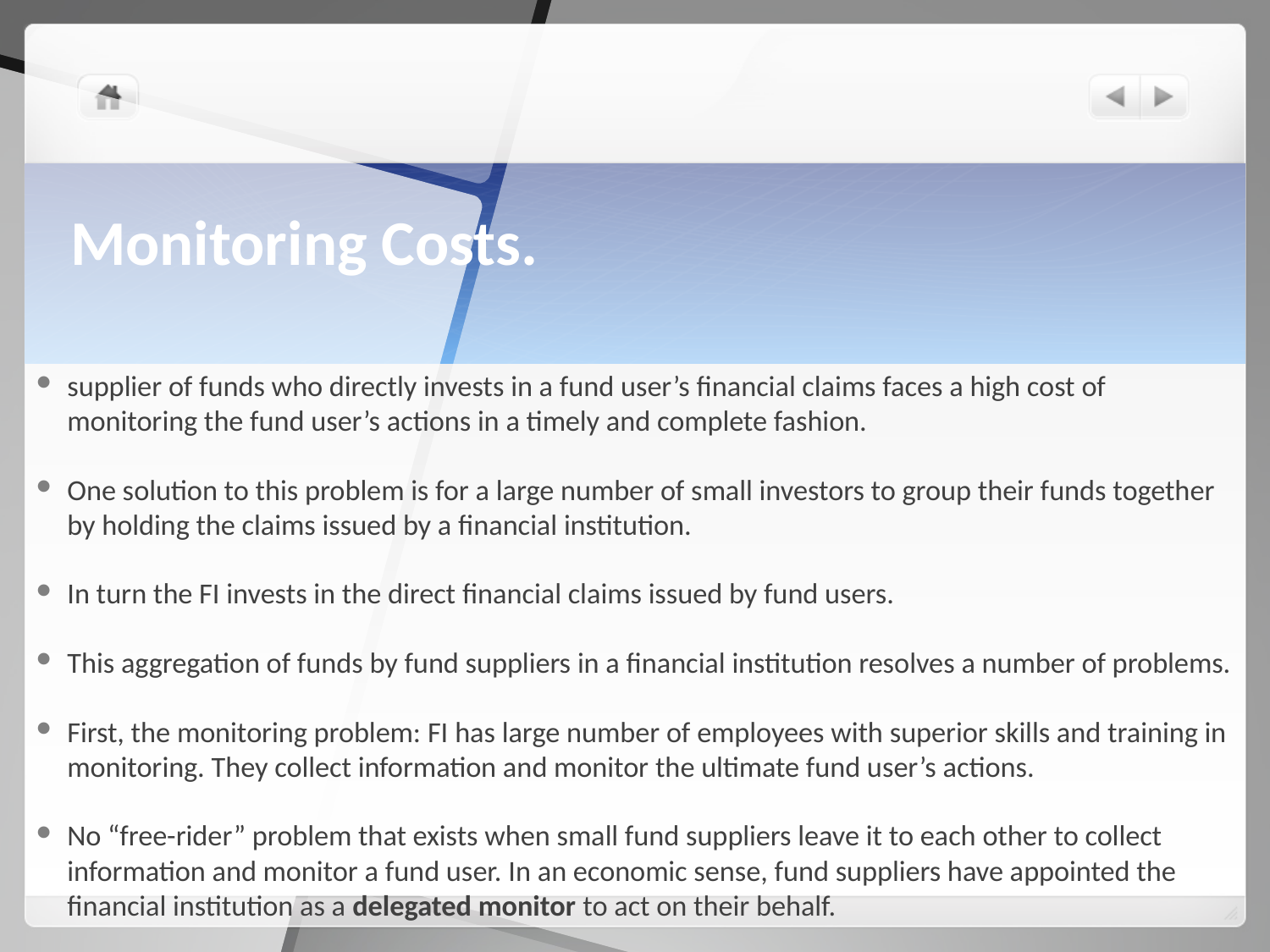

# Monitoring Costs.
supplier of funds who directly invests in a fund user’s financial claims faces a high cost of monitoring the fund user’s actions in a timely and complete fashion.
One solution to this problem is for a large number of small investors to group their funds together by holding the claims issued by a financial institution.
In turn the FI invests in the direct financial claims issued by fund users.
This aggregation of funds by fund suppliers in a financial institution resolves a number of problems.
First, the monitoring problem: FI has large number of employees with superior skills and training in monitoring. They collect information and monitor the ultimate fund user’s actions.
No “free-rider” problem that exists when small fund suppliers leave it to each other to collect information and monitor a fund user. In an economic sense, fund suppliers have appointed the financial institution as a delegated monitor to act on their behalf.